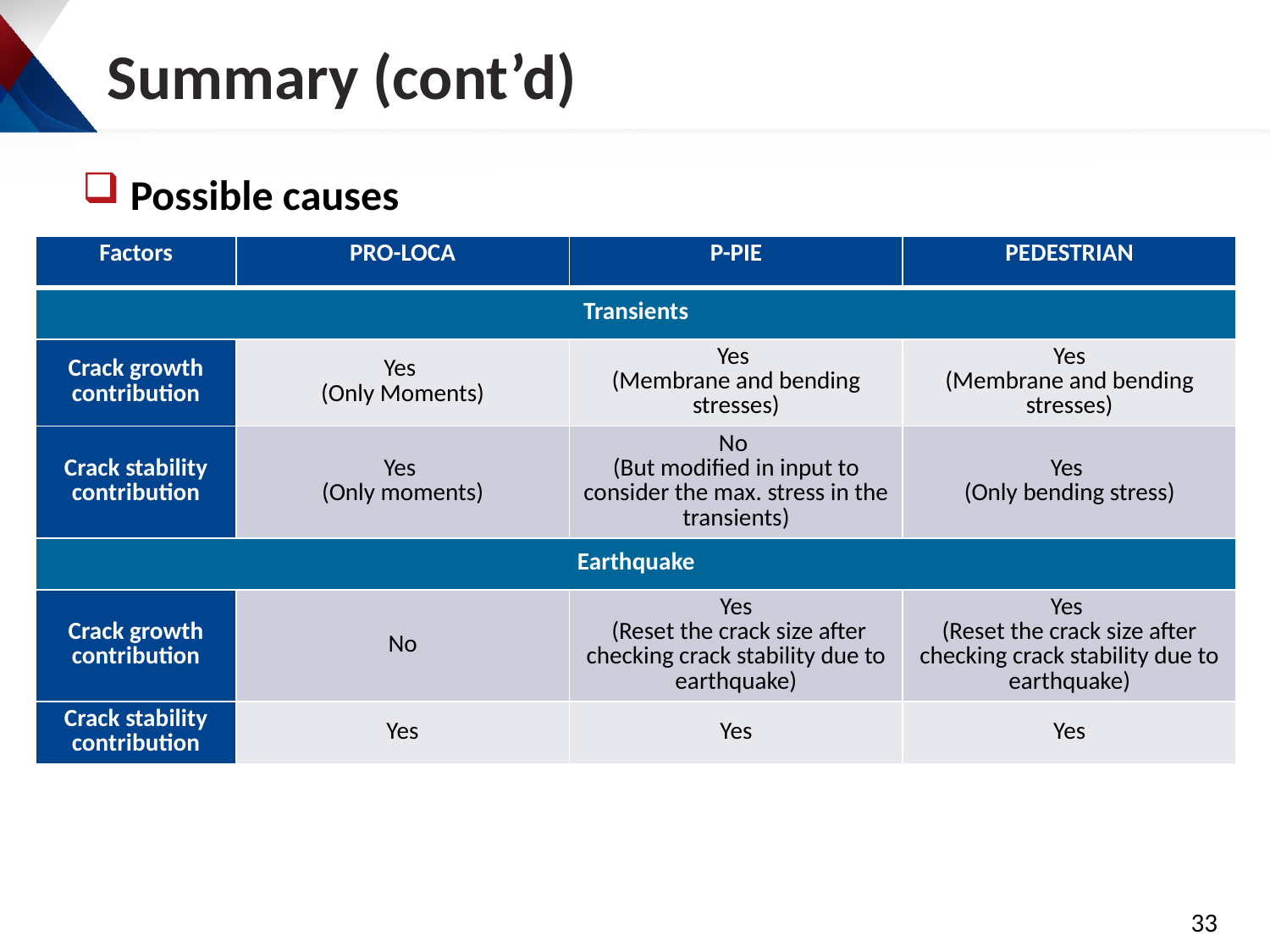

# Summary (cont’d)
Possible causes

| Factors | PRO-LOCA | P-PIE | PEDESTRIAN |
| --- | --- | --- | --- |
| Transients |  |  |  |
| Crack growth contribution | Yes (Only Moments) | Yes (Membrane and bending stresses) | Yes (Membrane and bending stresses) |
| Crack stability contribution | Yes (Only moments) | No (But modified in input to consider the max. stress in the transients) | Yes (Only bending stress) |
| Earthquake |  |  |  |
| Crack growth contribution | No | Yes (Reset the crack size after checking crack stability due to earthquake) | Yes (Reset the crack size after checking crack stability due to earthquake) |
| Crack stability contribution | Yes | Yes | Yes |
33